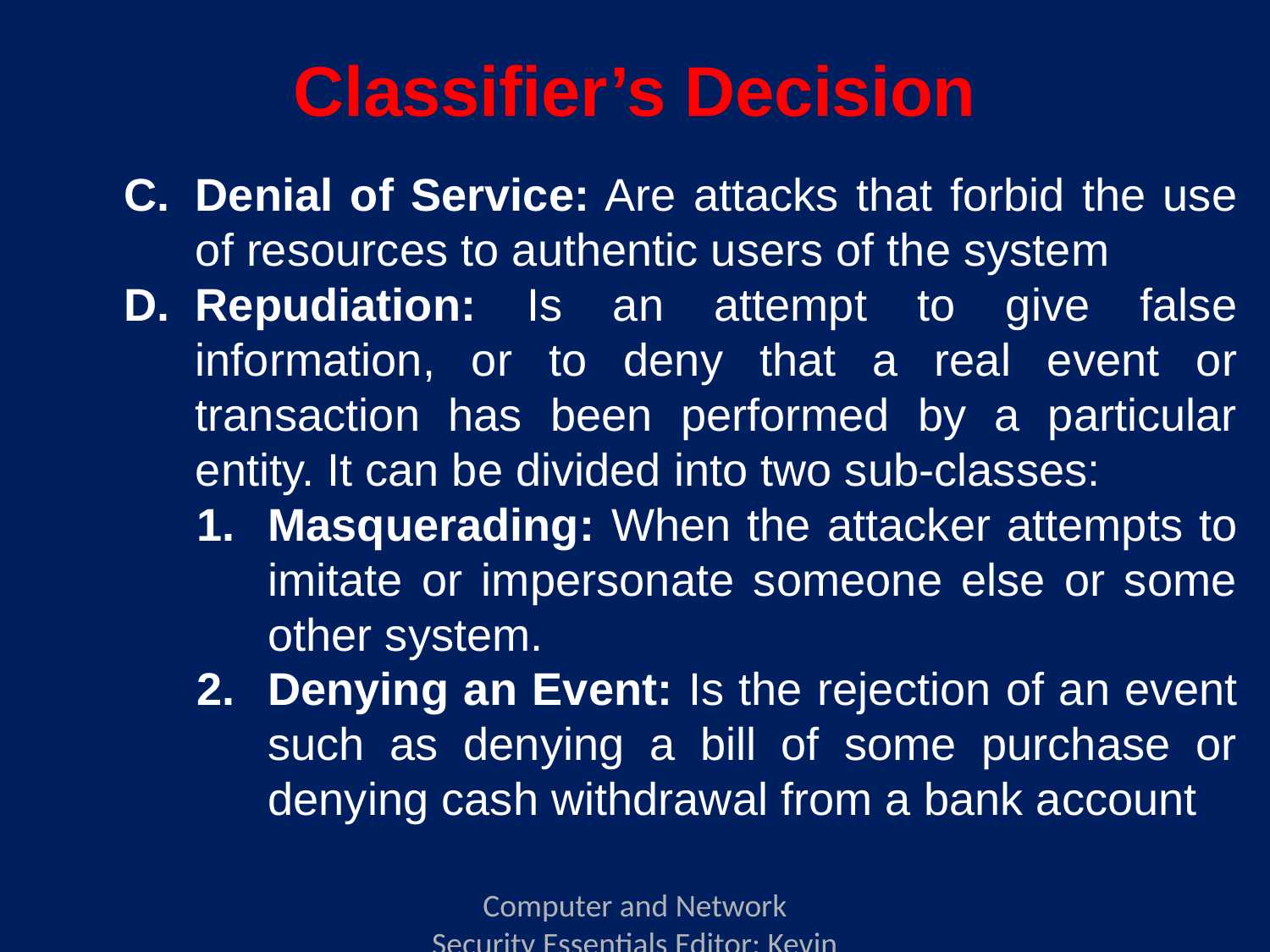

# Classifier’s Decision
Denial of Service: Are attacks that forbid the use of resources to authentic users of the system
Repudiation: Is an attempt to give false information, or to deny that a real event or transaction has been performed by a particular entity. It can be divided into two sub-classes:
Masquerading: When the attacker attempts to imitate or impersonate someone else or some other system.
Denying an Event: Is the rejection of an event such as denying a bill of some purchase or denying cash withdrawal from a bank account
Computer and Network Security Essentials Editor: Kevin Daimi Associate Editors: Guillermo Francia, Levent Ertaul, Luis H. Encinas, Eman El-Sheikh Published by Springer